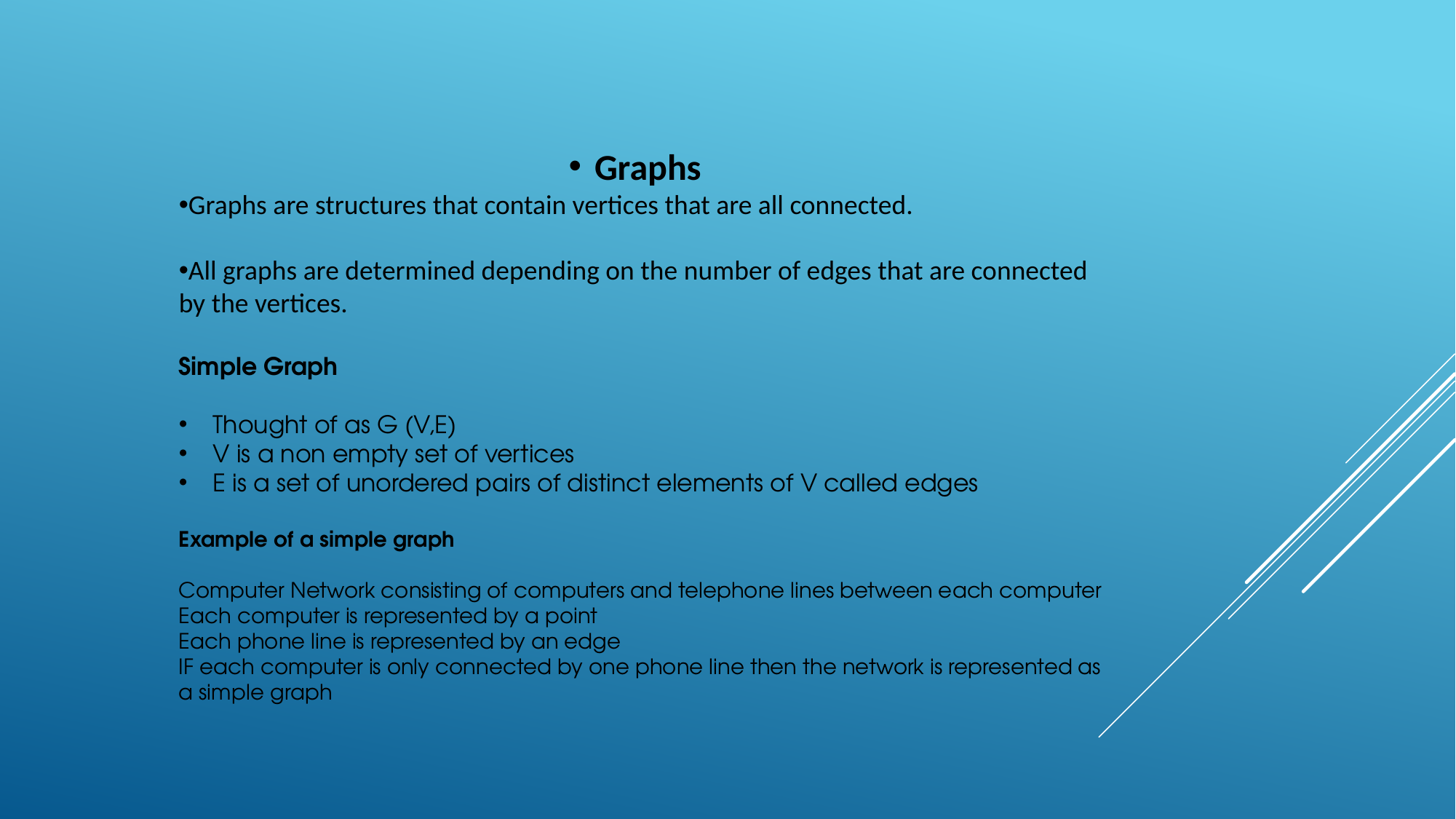

Graphs
Graphs are structures that contain vertices that are all connected.

All graphs are determined depending on the number of edges that are connected by the vertices.
Simple Graph

Thought of as G (V,E)
V is a non empty set of vertices
E is a set of unordered pairs of distinct elements of V called edges

Example of a simple graph

Computer Network consisting of computers and telephone lines between each computer
Each computer is represented by a point
Each phone line is represented by an edge
IF each computer is only connected by one phone line then the network is represented as a simple graph